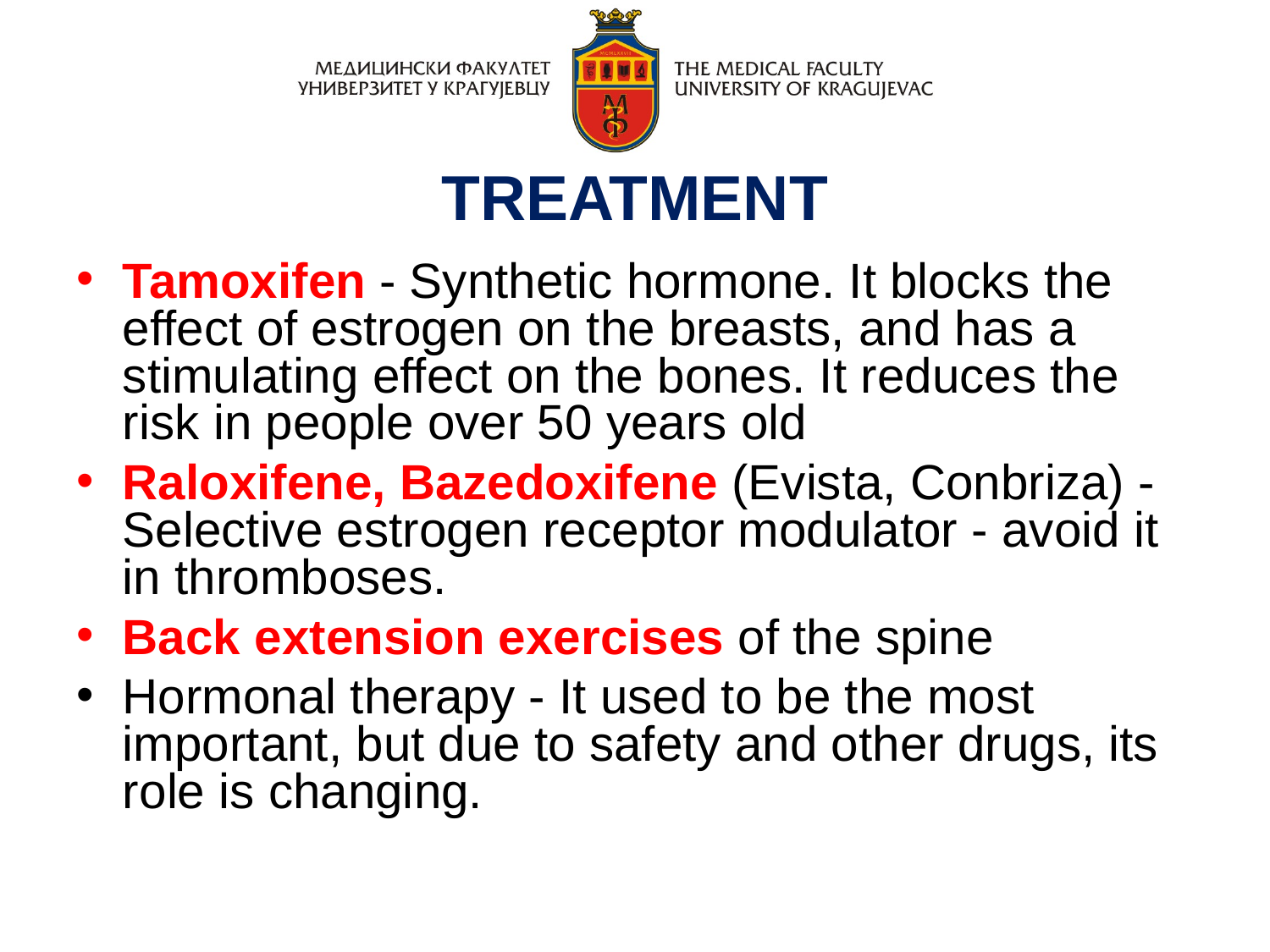

TREATMENT
Tamoxifen - Synthetic hormone. It blocks the effect of estrogen on the breasts, and has a stimulating effect on the bones. It reduces the risk in people over 50 years old
Raloxifene, Bazedoxifene (Evista, Conbriza) - Selective estrogen receptor modulator - avoid it in thromboses.
Back extension exercises of the spine
Hormonal therapy - It used to be the most important, but due to safety and other drugs, its role is changing.